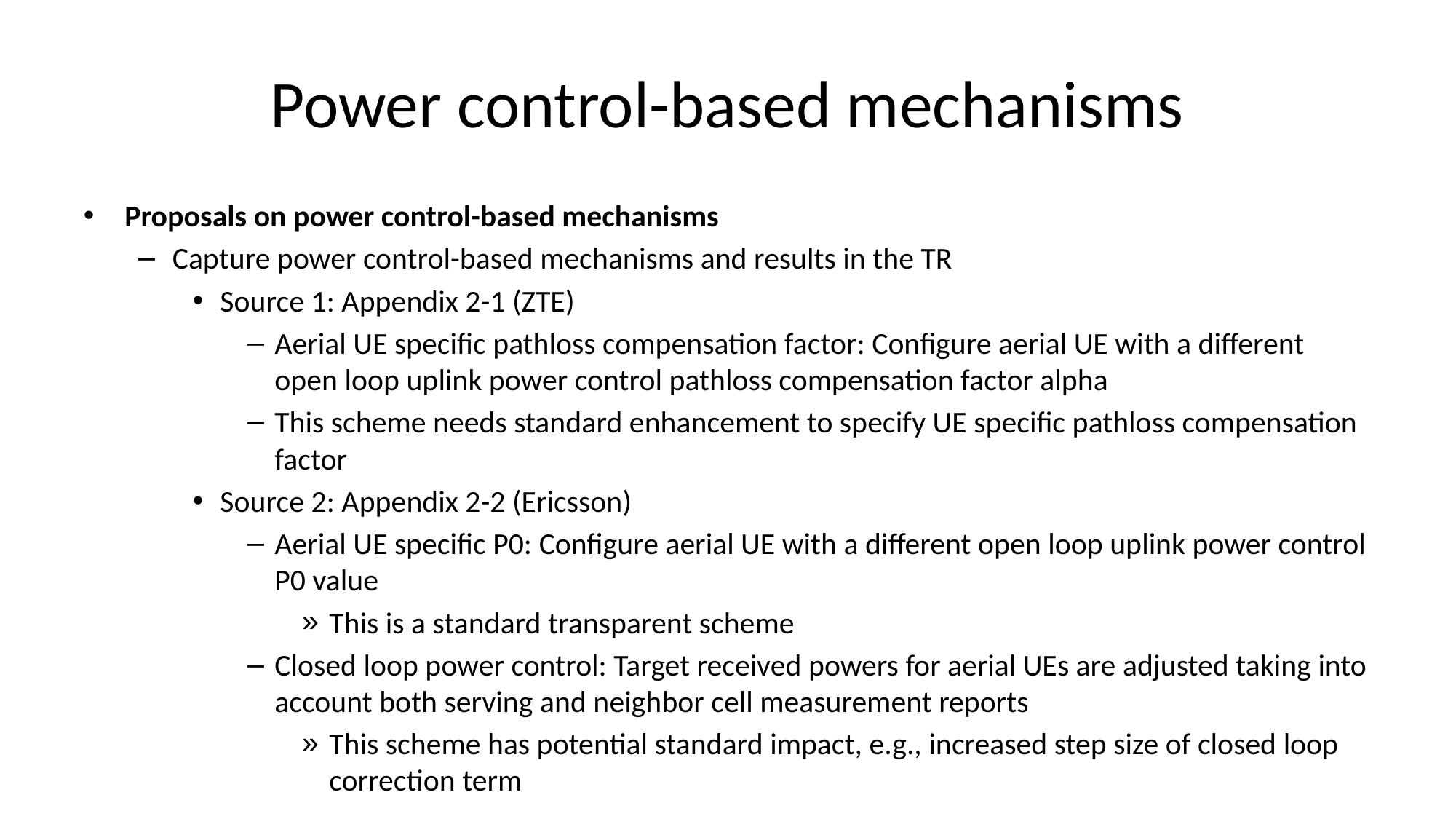

# Power control-based mechanisms
Proposals on power control-based mechanisms
Capture power control-based mechanisms and results in the TR
Source 1: Appendix 2-1 (ZTE)
Aerial UE specific pathloss compensation factor: Configure aerial UE with a different open loop uplink power control pathloss compensation factor alpha
This scheme needs standard enhancement to specify UE specific pathloss compensation factor
Source 2: Appendix 2-2 (Ericsson)
Aerial UE specific P0: Configure aerial UE with a different open loop uplink power control P0 value
This is a standard transparent scheme
Closed loop power control: Target received powers for aerial UEs are adjusted taking into account both serving and neighbor cell measurement reports
This scheme has potential standard impact, e.g., increased step size of closed loop correction term